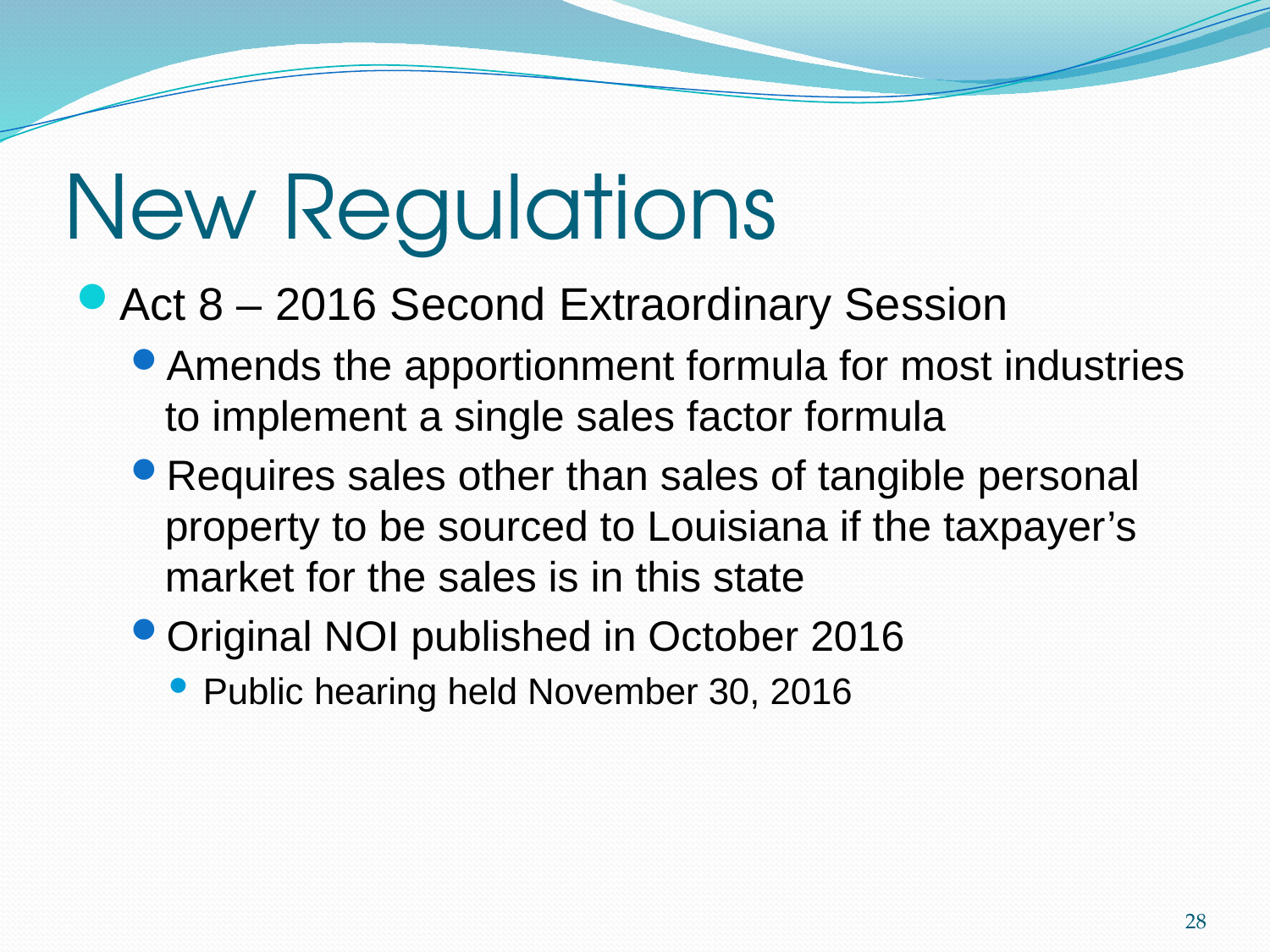

# New Regulations
Act 8 – 2016 Second Extraordinary Session
Amends the apportionment formula for most industries to implement a single sales factor formula
Requires sales other than sales of tangible personal property to be sourced to Louisiana if the taxpayer’s market for the sales is in this state
Original NOI published in October 2016
Public hearing held November 30, 2016

28